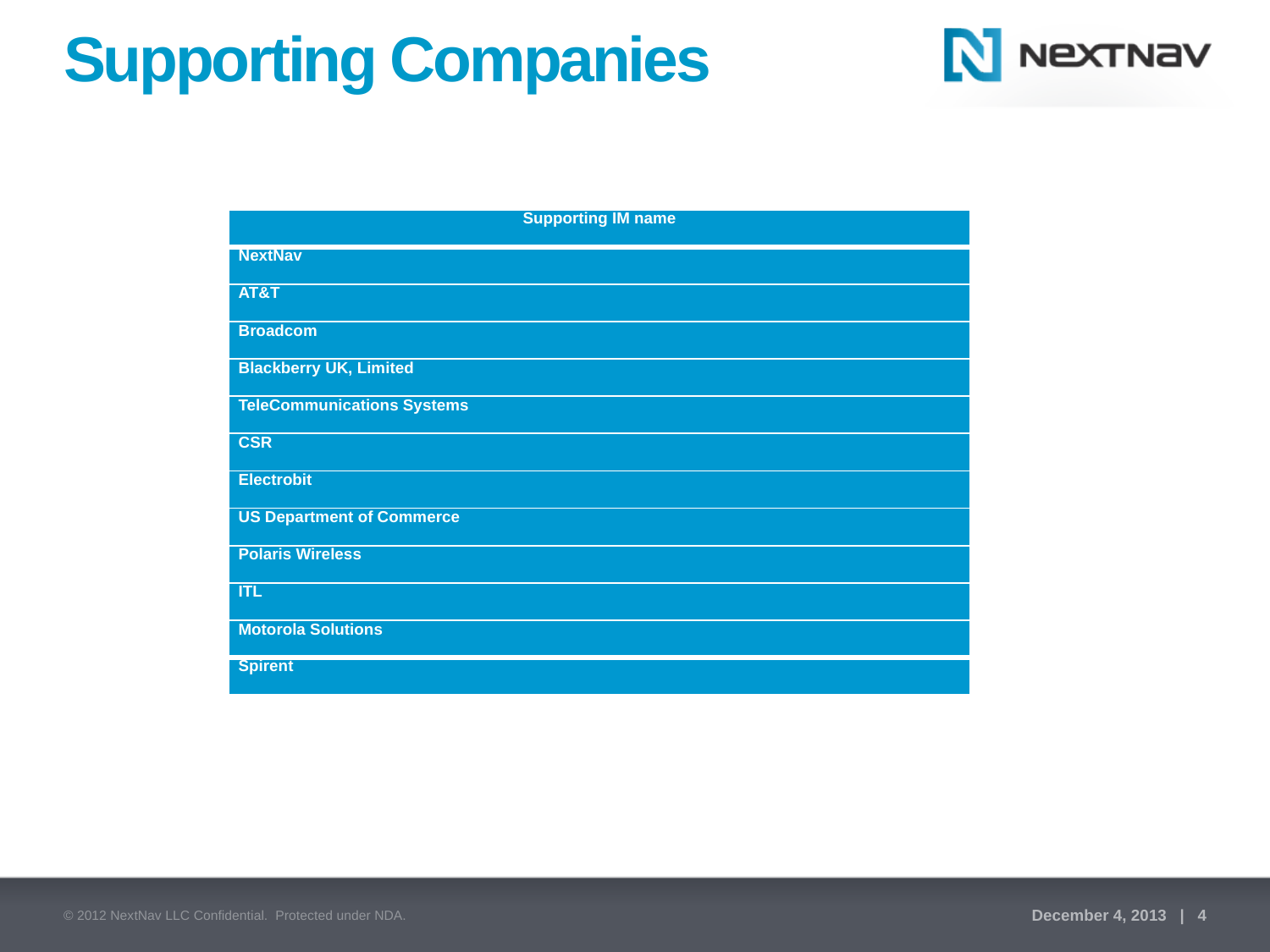

# Supporting Companies
| Supporting IM name |
| --- |
| NextNav |
| AT&T |
| Broadcom |
| Blackberry UK, Limited |
| TeleCommunications Systems |
| CSR |
| Electrobit |
| US Department of Commerce |
| Polaris Wireless |
| ITL |
| Motorola Solutions |
| Spirent |
© 2012 NextNav LLC Confidential.  Protected under NDA.
December 4, 2013   |   4